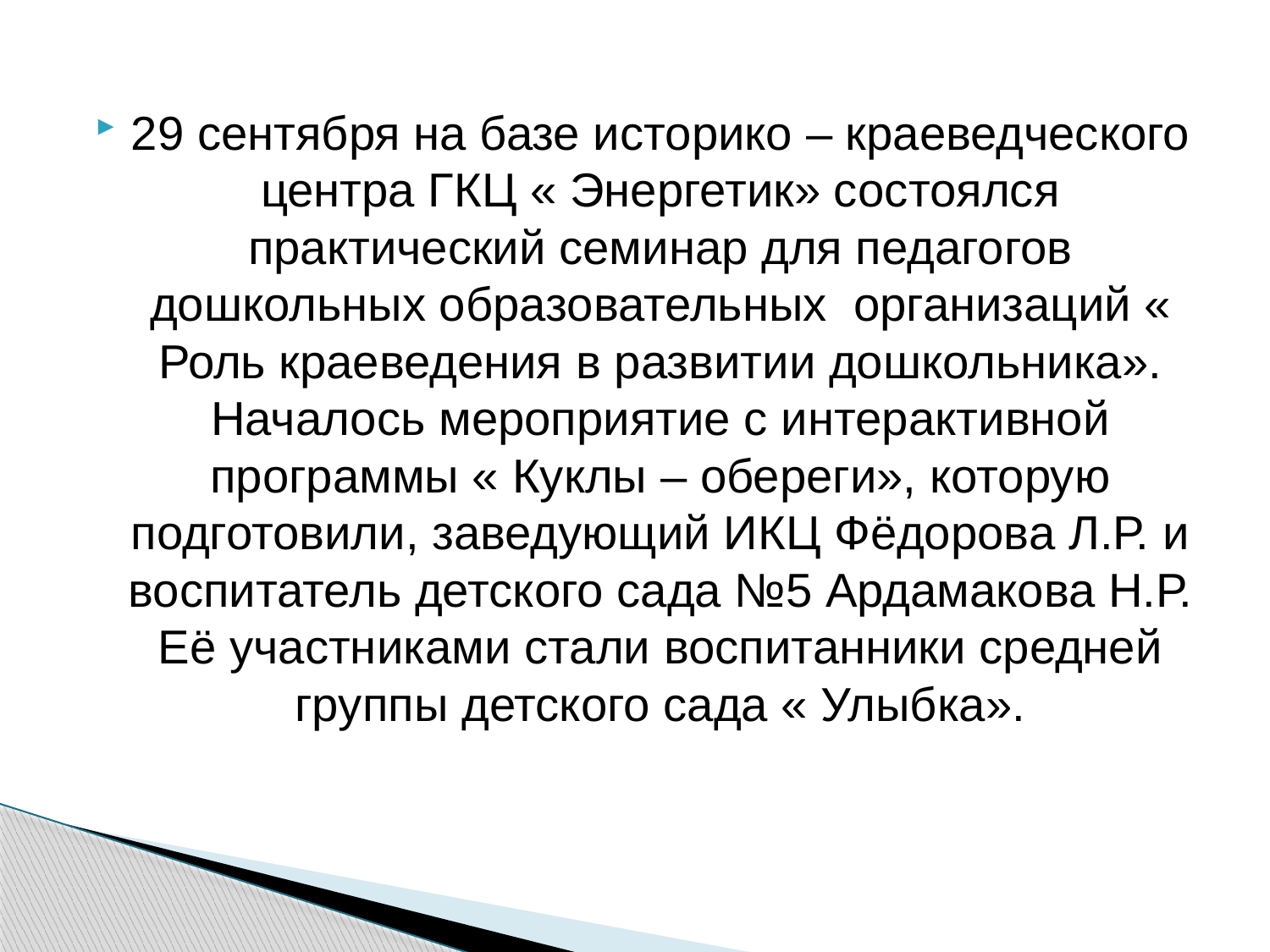

29 сентября на базе историко – краеведческого центра ГКЦ « Энергетик» состоялся практический семинар для педагогов дошкольных образовательных  организаций « Роль краеведения в развитии дошкольника». Началось мероприятие с интерактивной программы « Куклы – обереги», которую подготовили, заведующий ИКЦ Фёдорова Л.Р. и воспитатель детского сада №5 Ардамакова Н.Р. Её участниками стали воспитанники средней группы детского сада « Улыбка».